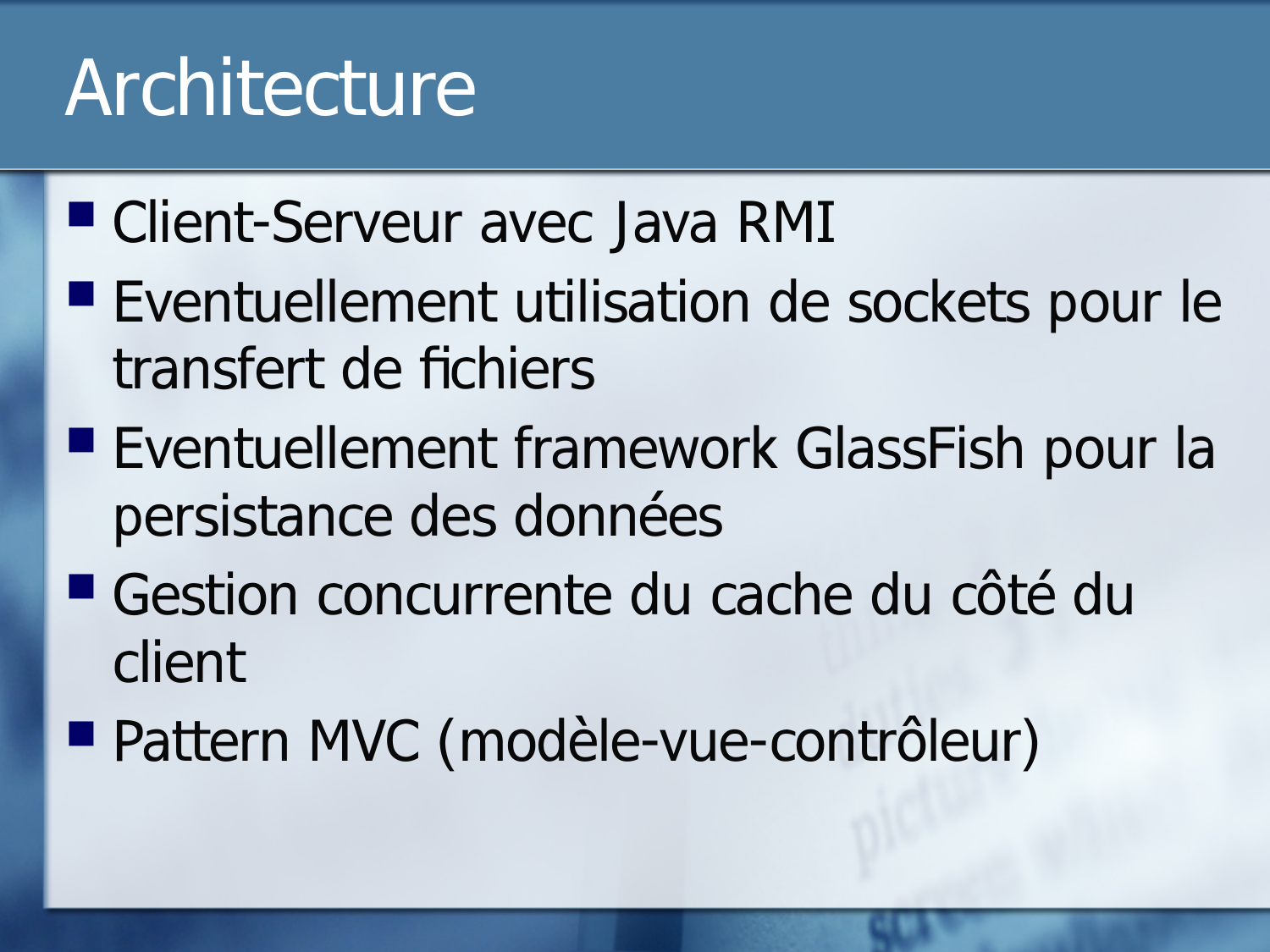

# Architecture
Client-Serveur avec Java RMI
Eventuellement utilisation de sockets pour le transfert de fichiers
Eventuellement framework GlassFish pour la persistance des données
Gestion concurrente du cache du côté du client
Pattern MVC (modèle-vue-contrôleur)